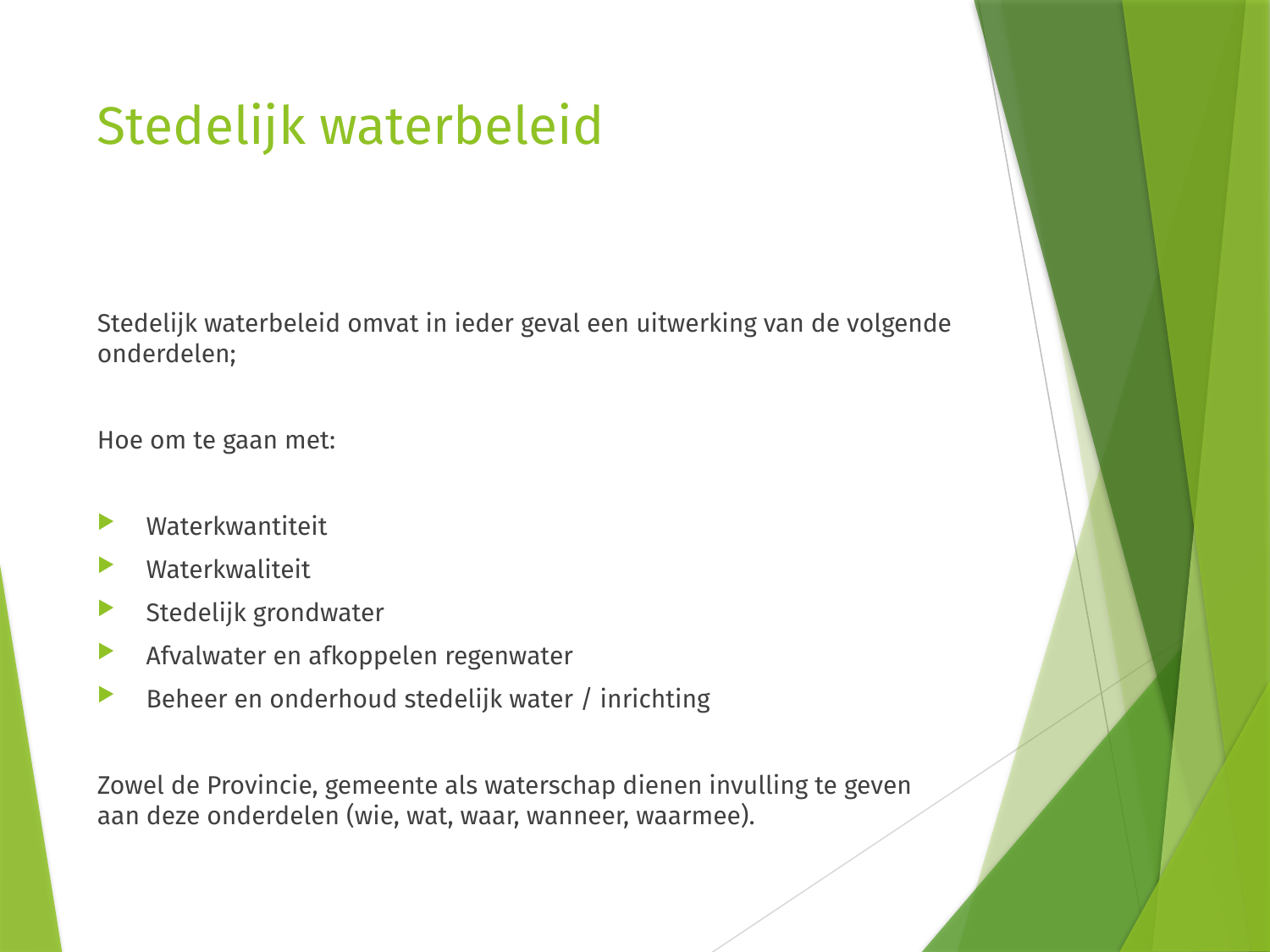

# Stedelijk waterbeleid
Stedelijk waterbeleid omvat in ieder geval een uitwerking van de volgende onderdelen;

Hoe om te gaan met:

Waterkwantiteit
Waterkwaliteit
Stedelijk grondwater
Afvalwater en afkoppelen regenwater
Beheer en onderhoud stedelijk water / inrichting

Zowel de Provincie, gemeente als waterschap dienen invulling te geven aan deze onderdelen (wie, wat, waar, wanneer, waarmee).